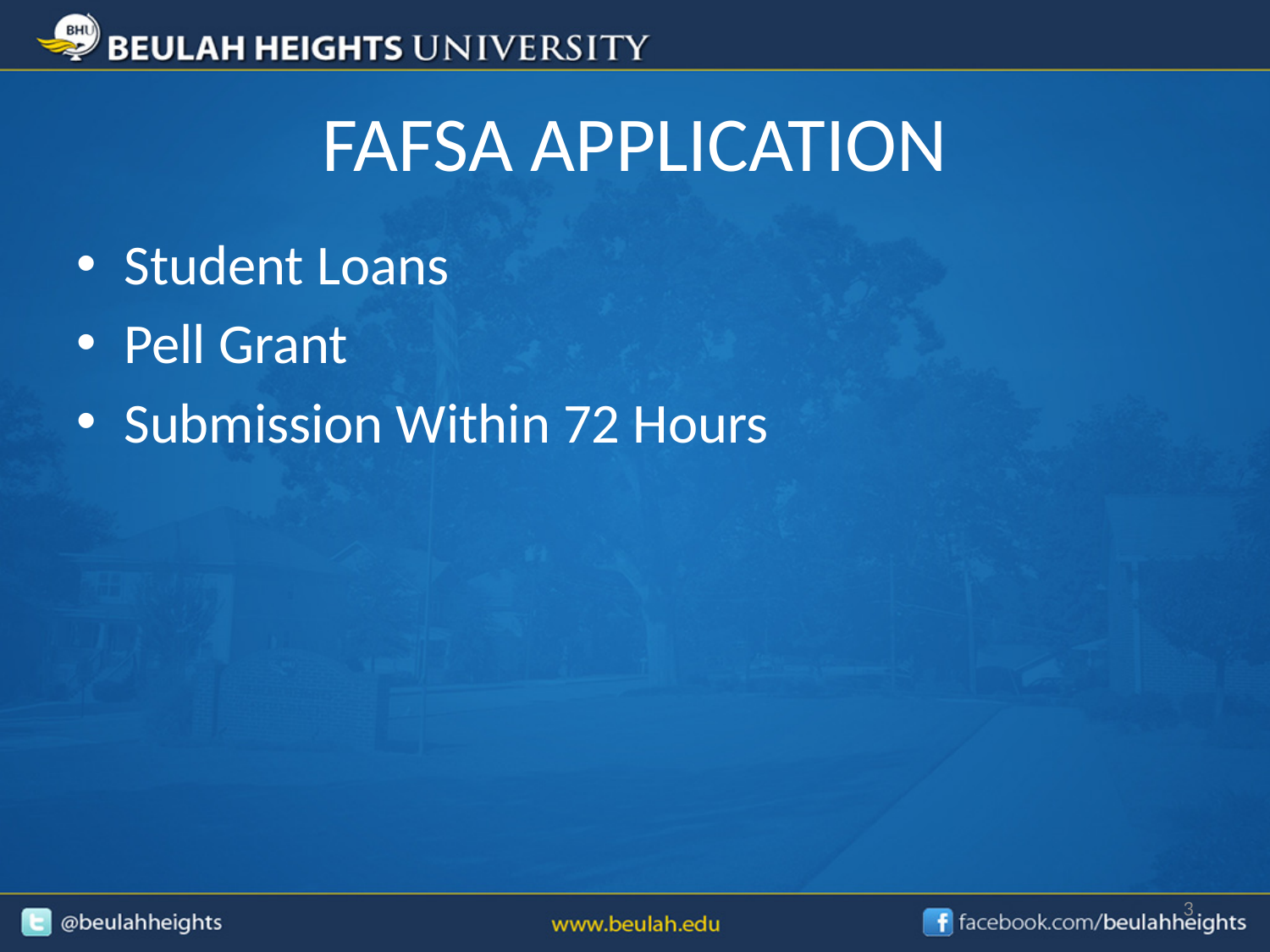

# FAFSA APPLICATION
Student Loans
Pell Grant
Submission Within 72 Hours
3